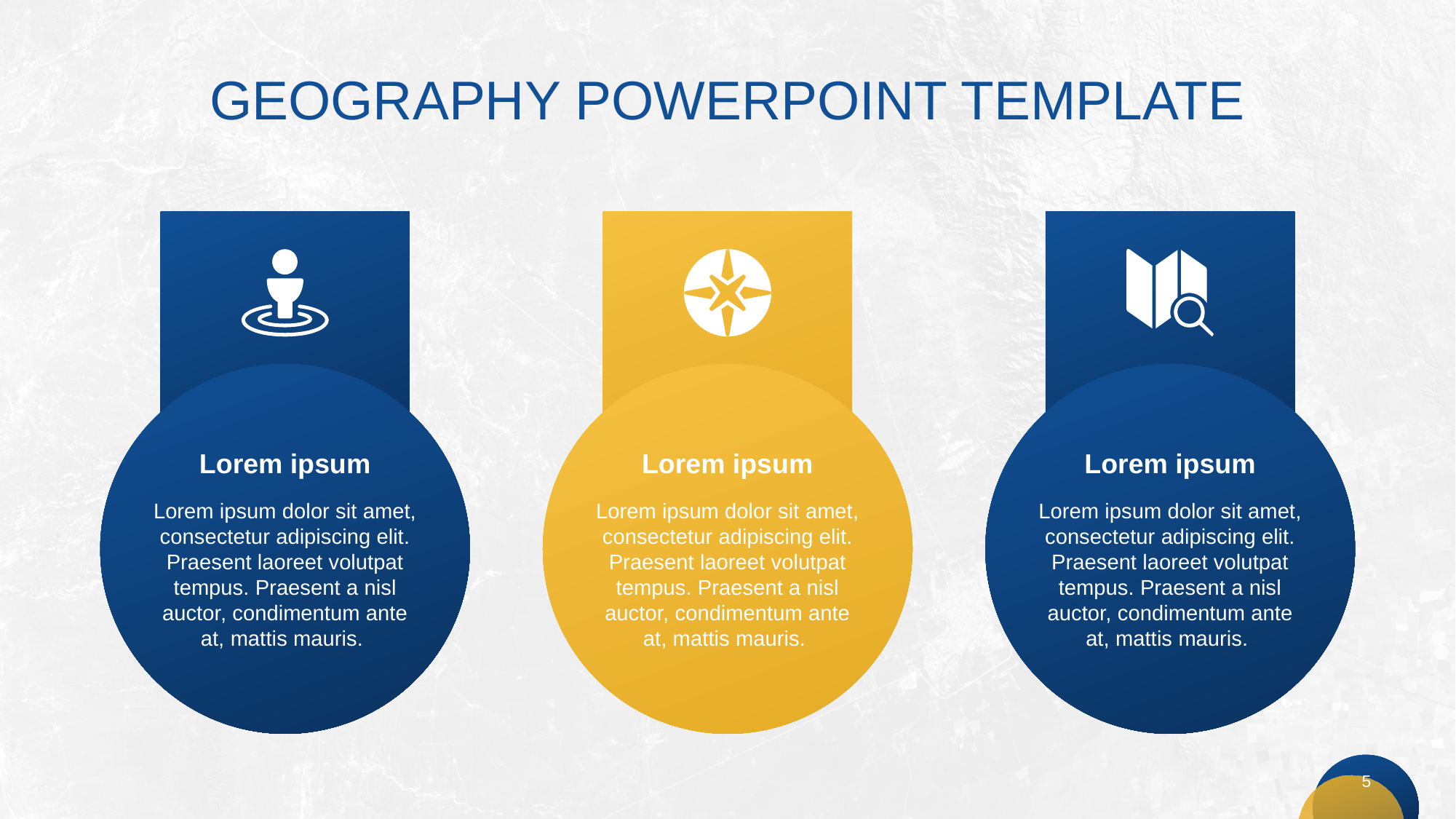

# GEOGRAPHY POWERPOINT TEMPLATE

Lorem ipsum
Lorem ipsum
Lorem ipsum
Lorem ipsum dolor sit amet, consectetur adipiscing elit. Praesent laoreet volutpat tempus. Praesent a nisl auctor, condimentum ante at, mattis mauris.
Lorem ipsum dolor sit amet, consectetur adipiscing elit. Praesent laoreet volutpat tempus. Praesent a nisl auctor, condimentum ante at, mattis mauris.
Lorem ipsum dolor sit amet, consectetur adipiscing elit. Praesent laoreet volutpat tempus. Praesent a nisl auctor, condimentum ante at, mattis mauris.
5